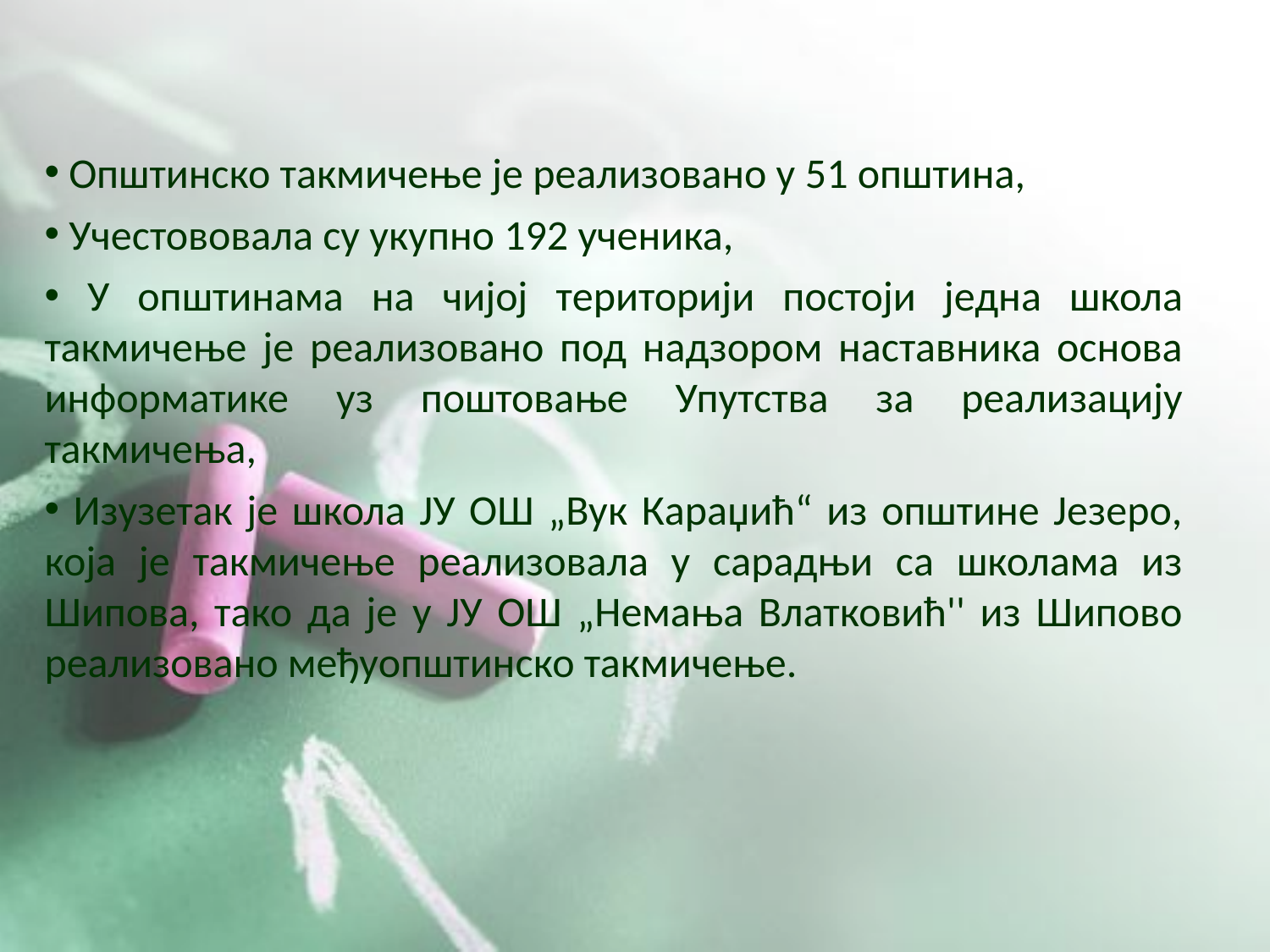

Oпштинско такмичење је реализовано у 51 општинa,
 Учестововала су укупно 192 ученика,
 У општинама на чијој тeриторији постоји једна школа такмичење је реализовано под надзором наставника основа информатике уз поштовање Упутства за реализацију такмичења,
 Изузетак је школа ЈУ ОШ „Вук Караџић“ из општине Језеро, која је такмичење реализовала у сарадњи са школама из Шипова, тако да је у ЈУ ОШ „Немања Влатковић'' из Шипово реализовано међуопштинско такмичење.